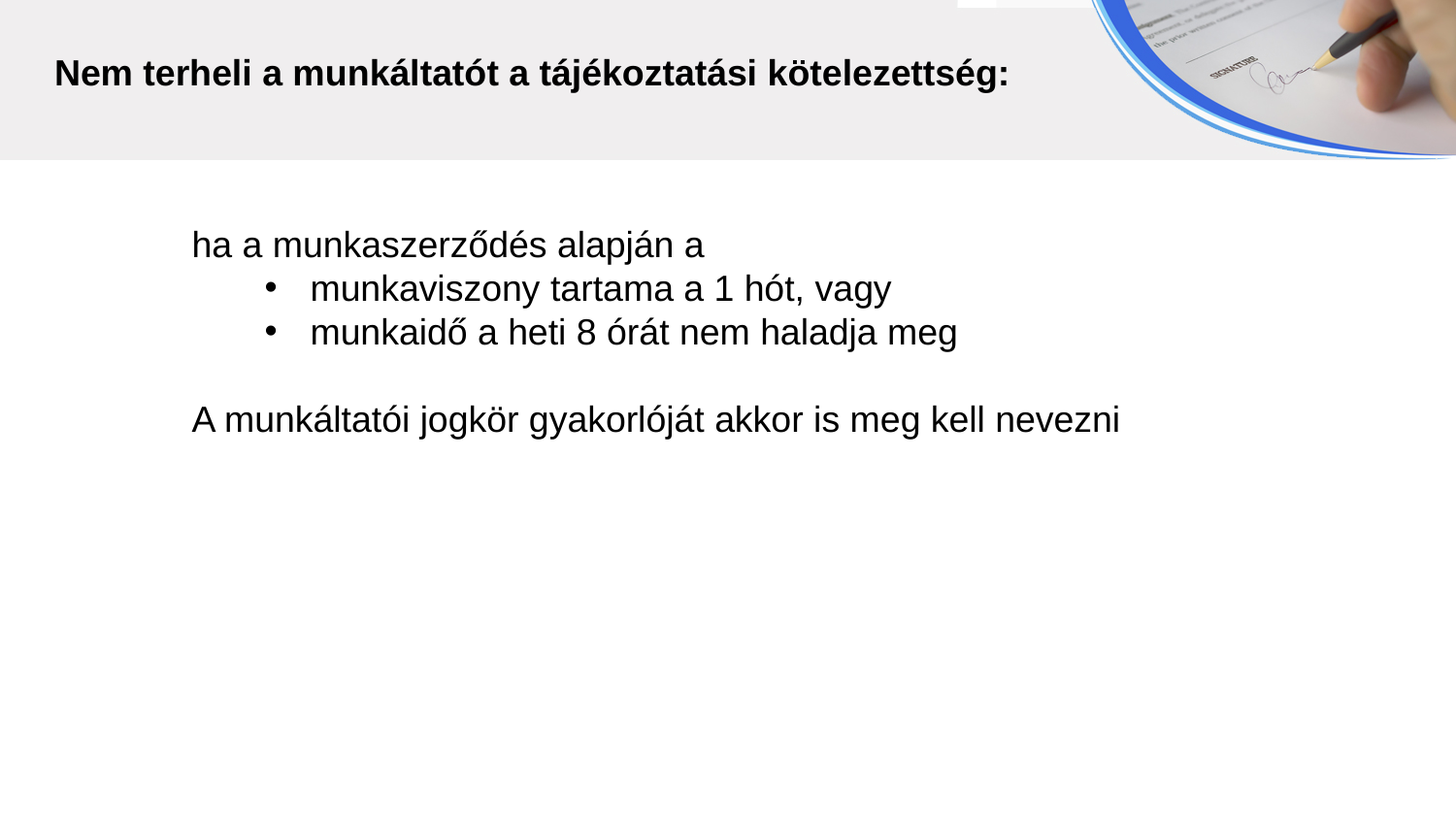

Nem terheli a munkáltatót a tájékoztatási kötelezettség:
ha a munkaszerződés alapján a
munkaviszony tartama a 1 hót, vagy
munkaidő a heti 8 órát nem haladja meg

A munkáltatói jogkör gyakorlóját akkor is meg kell nevezni